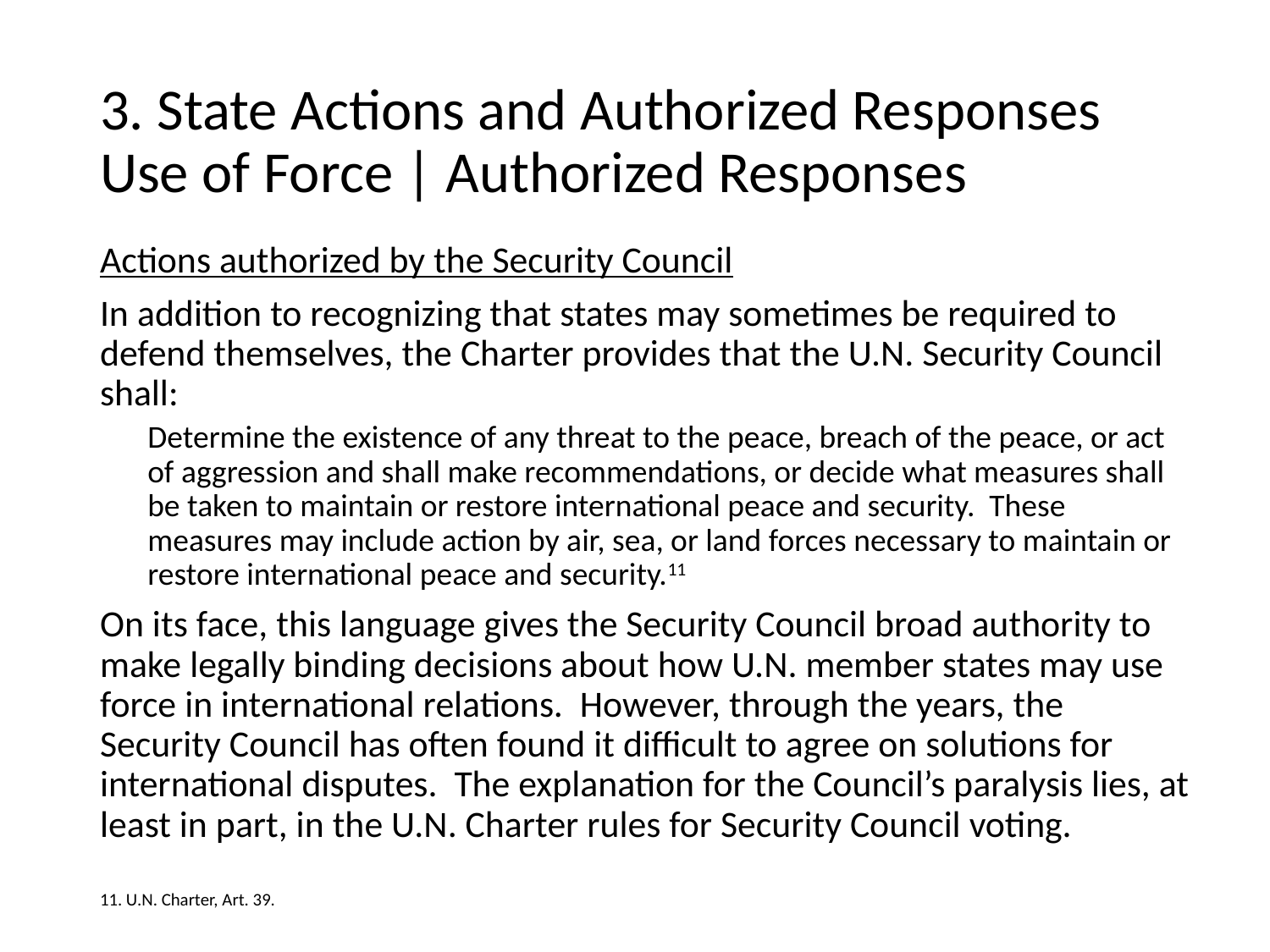

# 3. State Actions and Authorized Responses Use of Force | Authorized Responses
Actions authorized by the Security Council
In addition to recognizing that states may sometimes be required to defend themselves, the Charter provides that the U.N. Security Council shall:
Determine the existence of any threat to the peace, breach of the peace, or act of aggression and shall make recommendations, or decide what measures shall be taken to maintain or restore international peace and security.  These measures may include action by air, sea, or land forces necessary to maintain or restore international peace and security.11
On its face, this language gives the Security Council broad authority to make legally binding decisions about how U.N. member states may use force in international relations.  However, through the years, the Security Council has often found it difficult to agree on solutions for international disputes.  The explanation for the Council’s paralysis lies, at least in part, in the U.N. Charter rules for Security Council voting.

11. U.N. Charter, Art. 39.